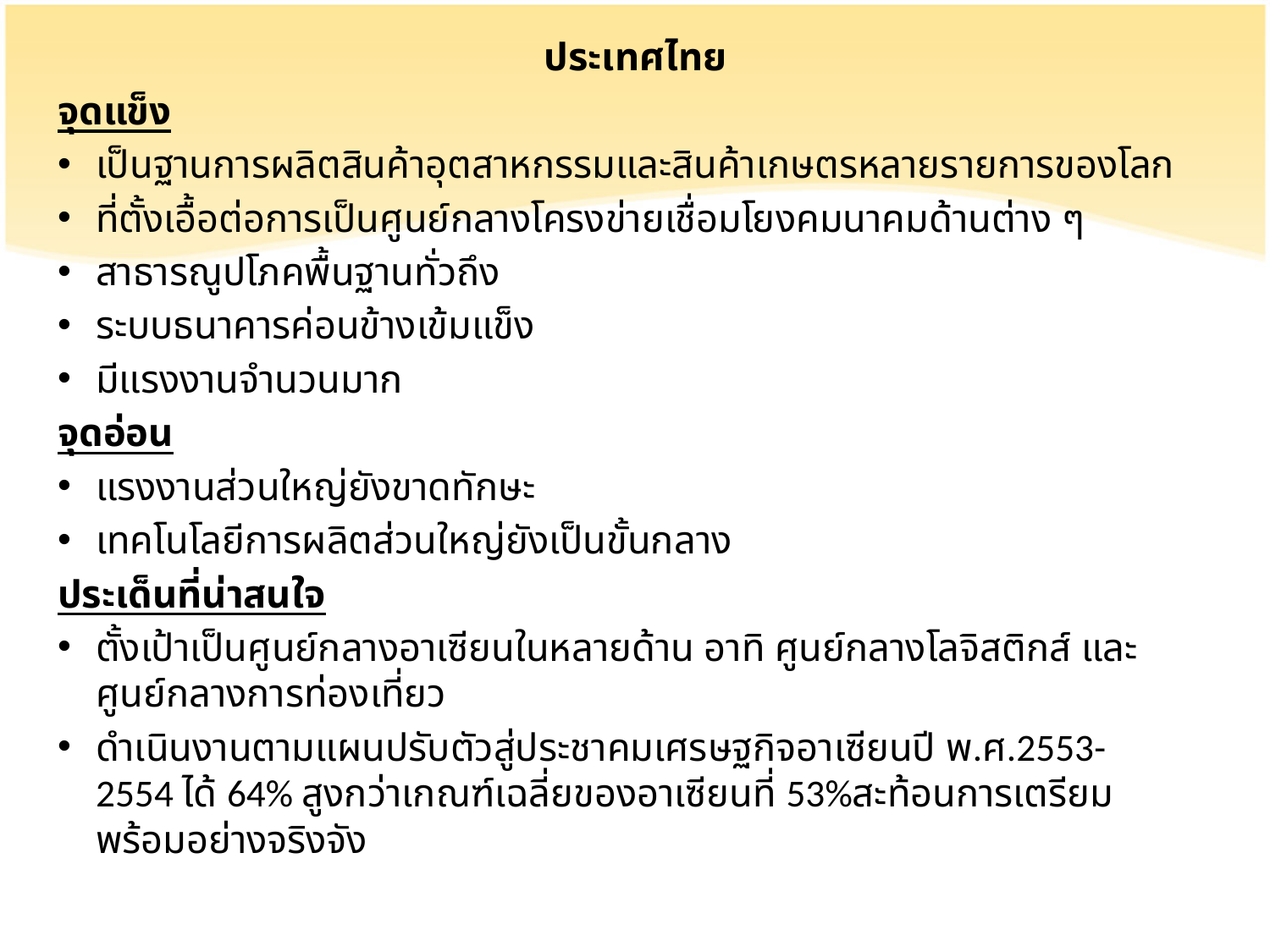

ประเทศไทย
จุดแข็ง
เป็นฐานการผลิตสินค้าอุตสาหกรรมและสินค้าเกษตรหลายรายการของโลก
ที่ตั้งเอื้อต่อการเป็นศูนย์กลางโครงข่ายเชื่อมโยงคมนาคมด้านต่าง ๆ
สาธารณูปโภคพื้นฐานทั่วถึง
ระบบธนาคารค่อนข้างเข้มแข็ง
มีแรงงานจำนวนมาก
จุดอ่อน
แรงงานส่วนใหญ่ยังขาดทักษะ
เทคโนโลยีการผลิตส่วนใหญ่ยังเป็นขั้นกลาง
ประเด็นที่น่าสนใจ
ตั้งเป้าเป็นศูนย์กลางอาเซียนในหลายด้าน อาทิ ศูนย์กลางโลจิสติกส์ และศูนย์กลางการท่องเที่ยว
ดำเนินงานตามแผนปรับตัวสู่ประชาคมเศรษฐกิจอาเซียนปี พ.ศ.2553-2554 ได้ 64% สูงกว่าเกณฑ์เฉลี่ยของอาเซียนที่ 53%สะท้อนการเตรียมพร้อมอย่างจริงจัง